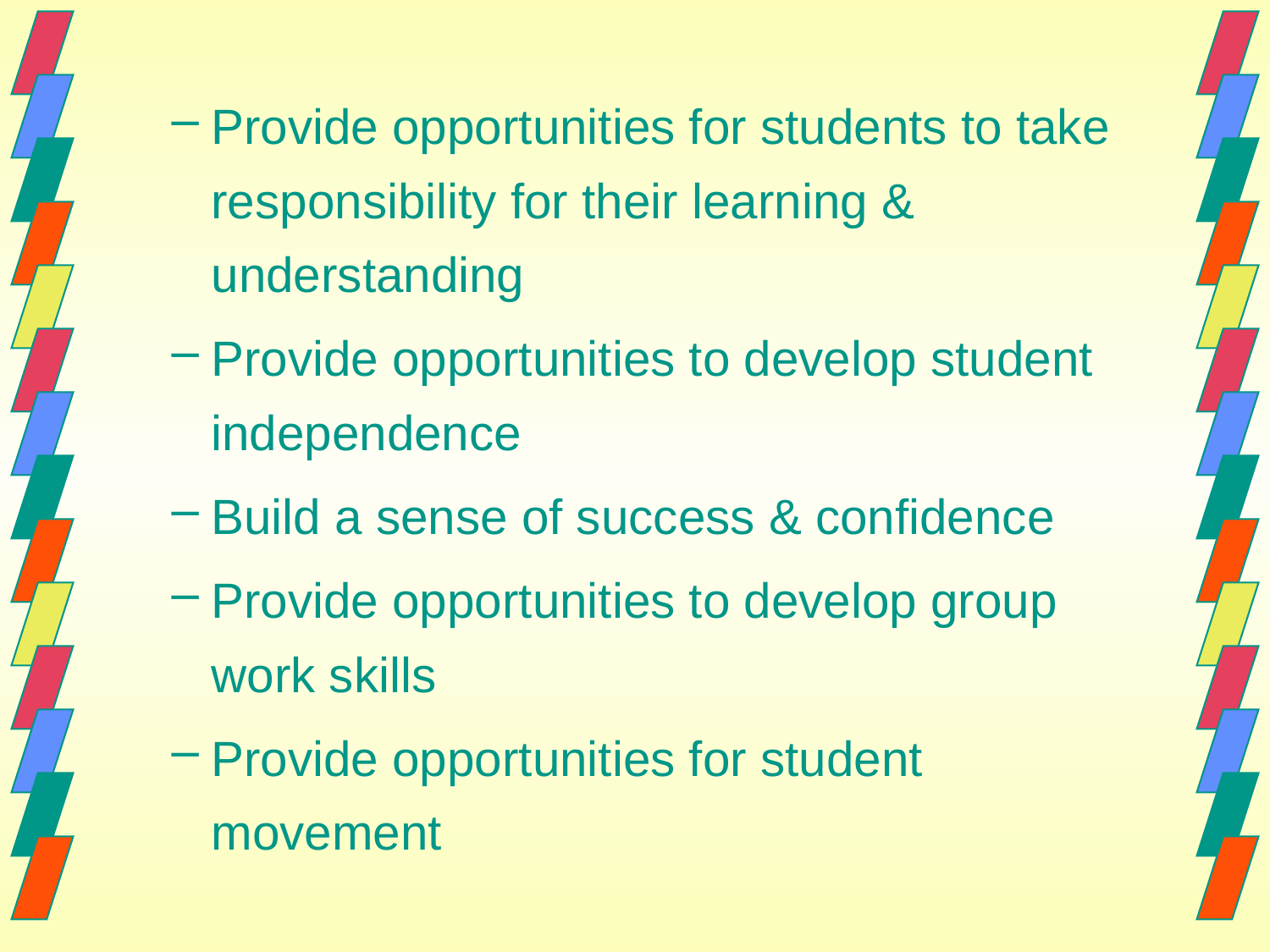

Provide opportunities for students to take responsibility for their learning & understanding
Provide opportunities to develop student independence
Build a sense of success & confidence
Provide opportunities to develop group work skills
Provide opportunities for student movement